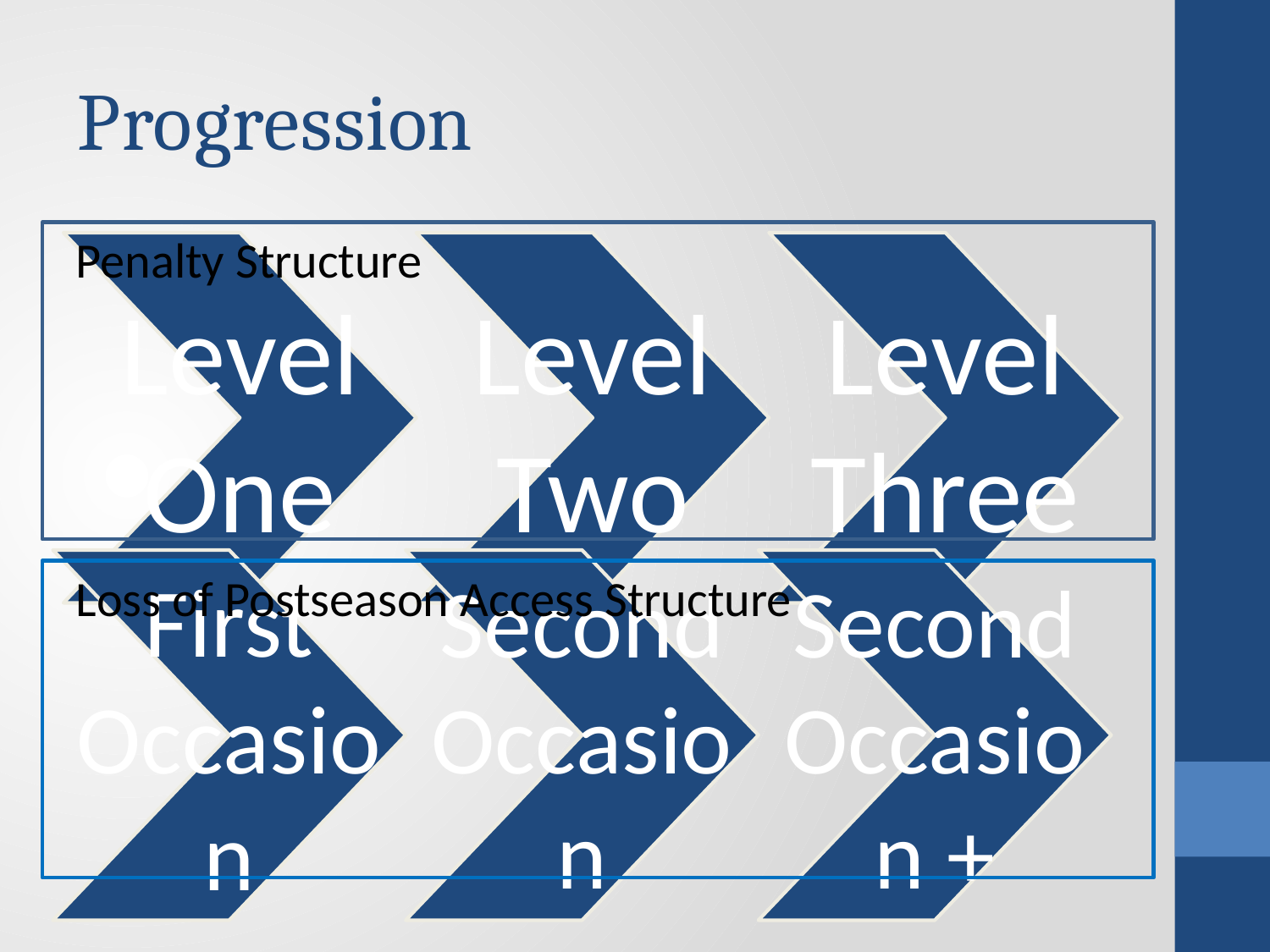

# Progression

Penalty Structure
Level One

Loss of Postseason Access Structure